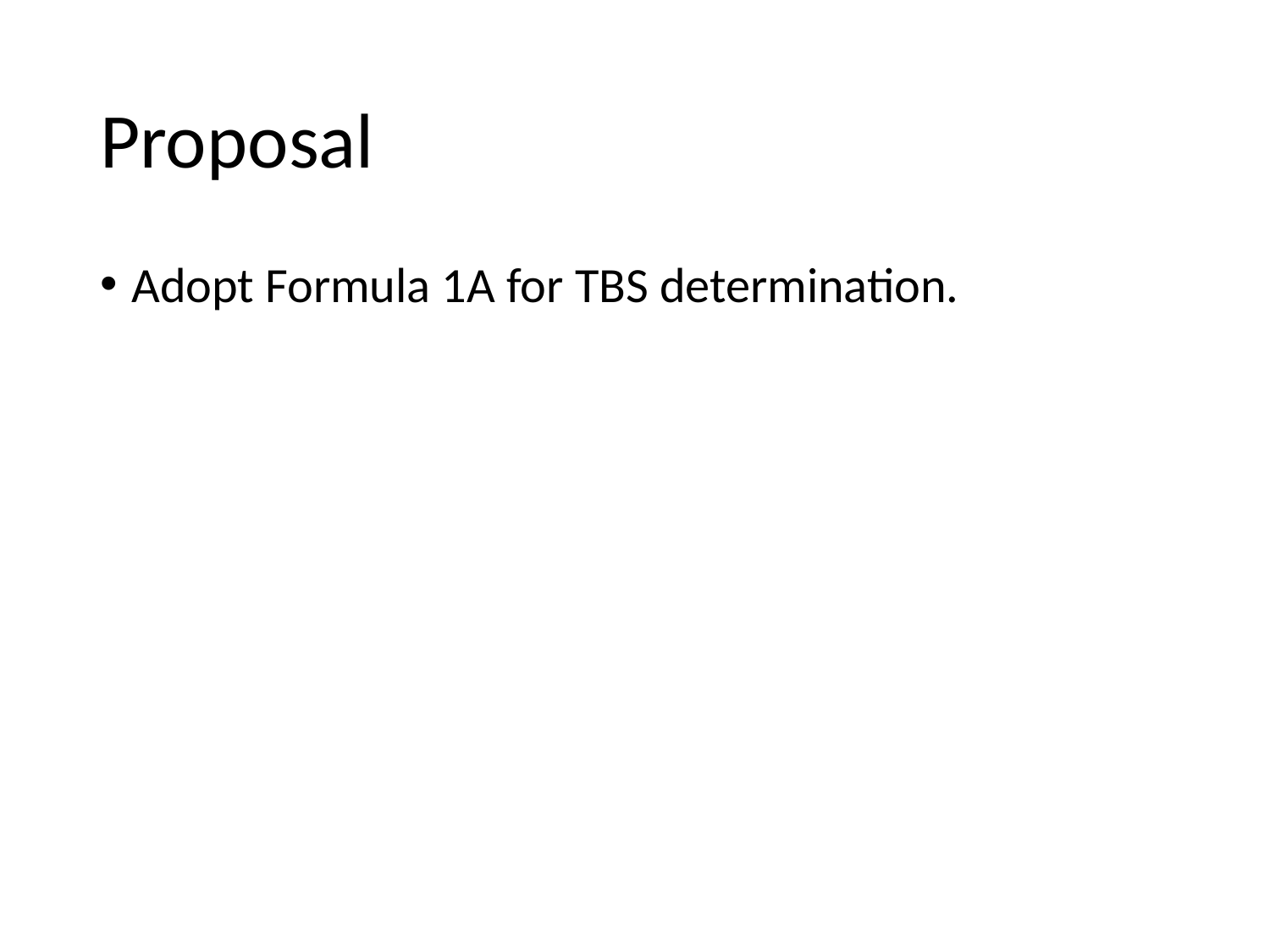

# Proposal
Adopt Formula 1A for TBS determination.